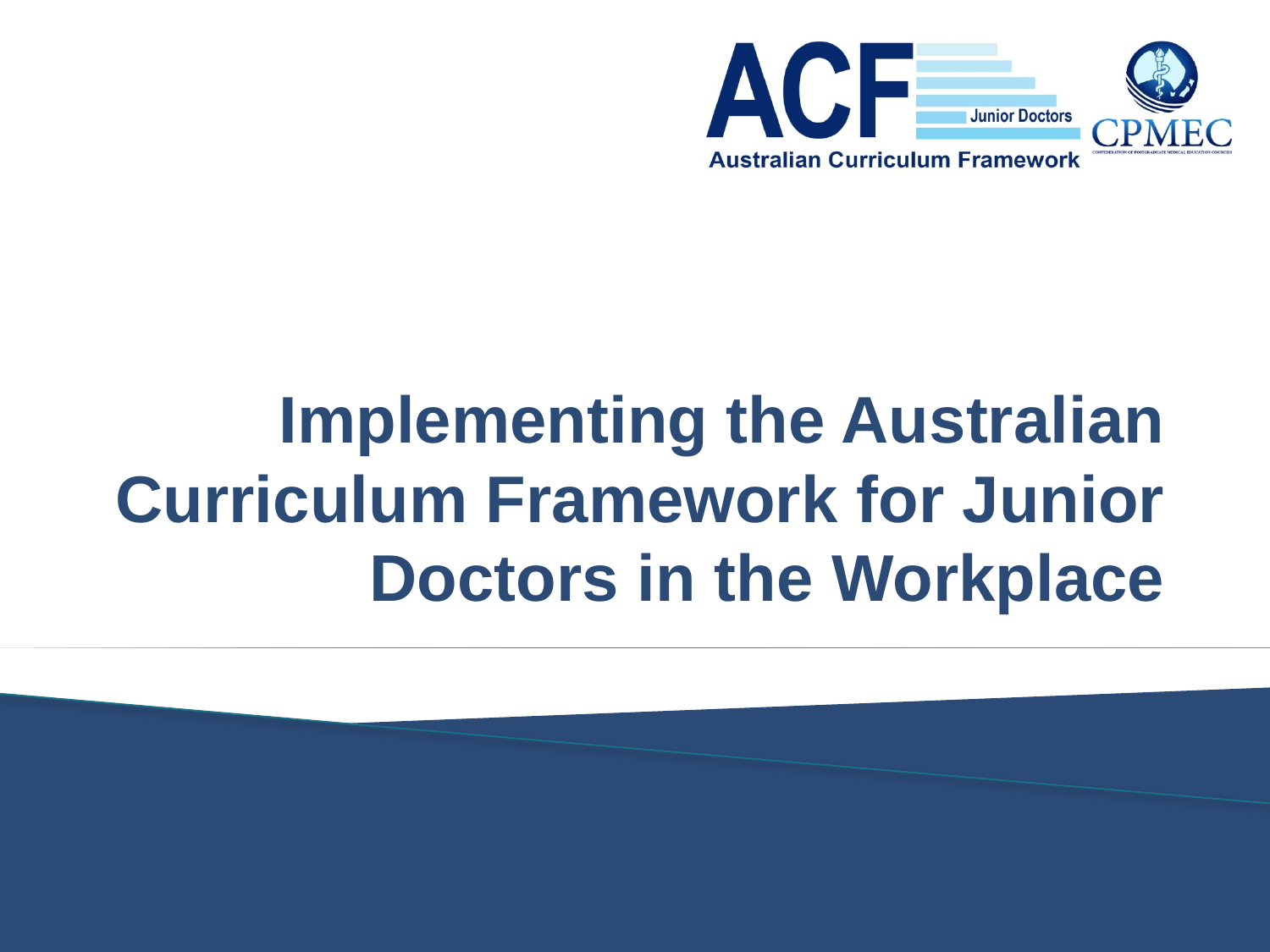

# Implementing the Australian Curriculum Framework for Junior Doctors in the Workplace